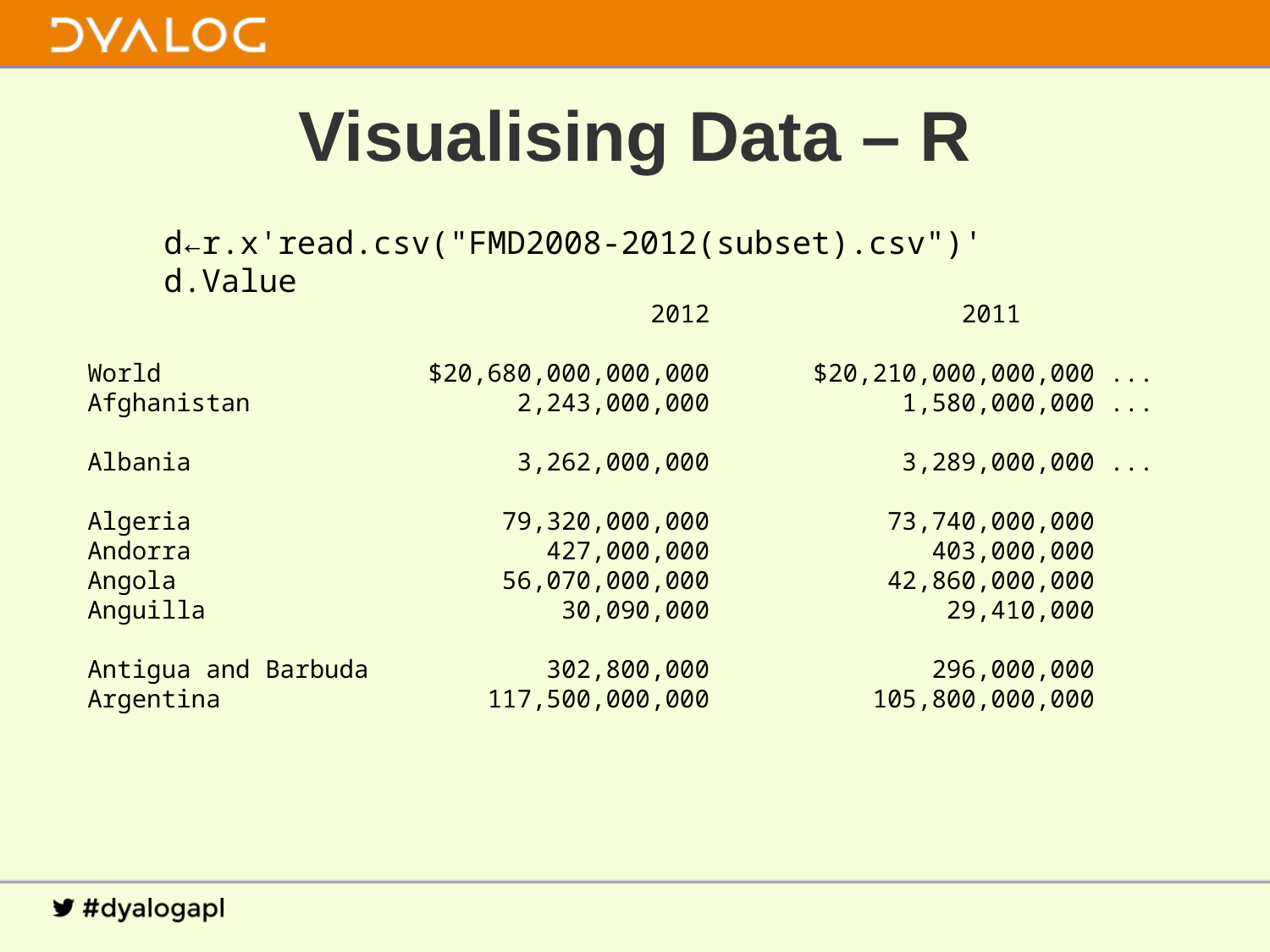

# Visualising Data – R
    d←r.x'read.csv("FMD2008-2012(subset).csv")'
    d.Value
                                      2012                 2011
World                  $20,680,000,000,000       $20,210,000,000,000 ...
Afghanistan                  2,243,000,000             1,580,000,000 ...
Albania                      3,262,000,000             3,289,000,000 ...
Algeria                     79,320,000,000            73,740,000,000
Andorra                        427,000,000               403,000,000
Angola                      56,070,000,000            42,860,000,000
Anguilla                        30,090,000                29,410,000
Antigua and Barbuda            302,800,000               296,000,000
Argentina                  117,500,000,000           105,800,000,000